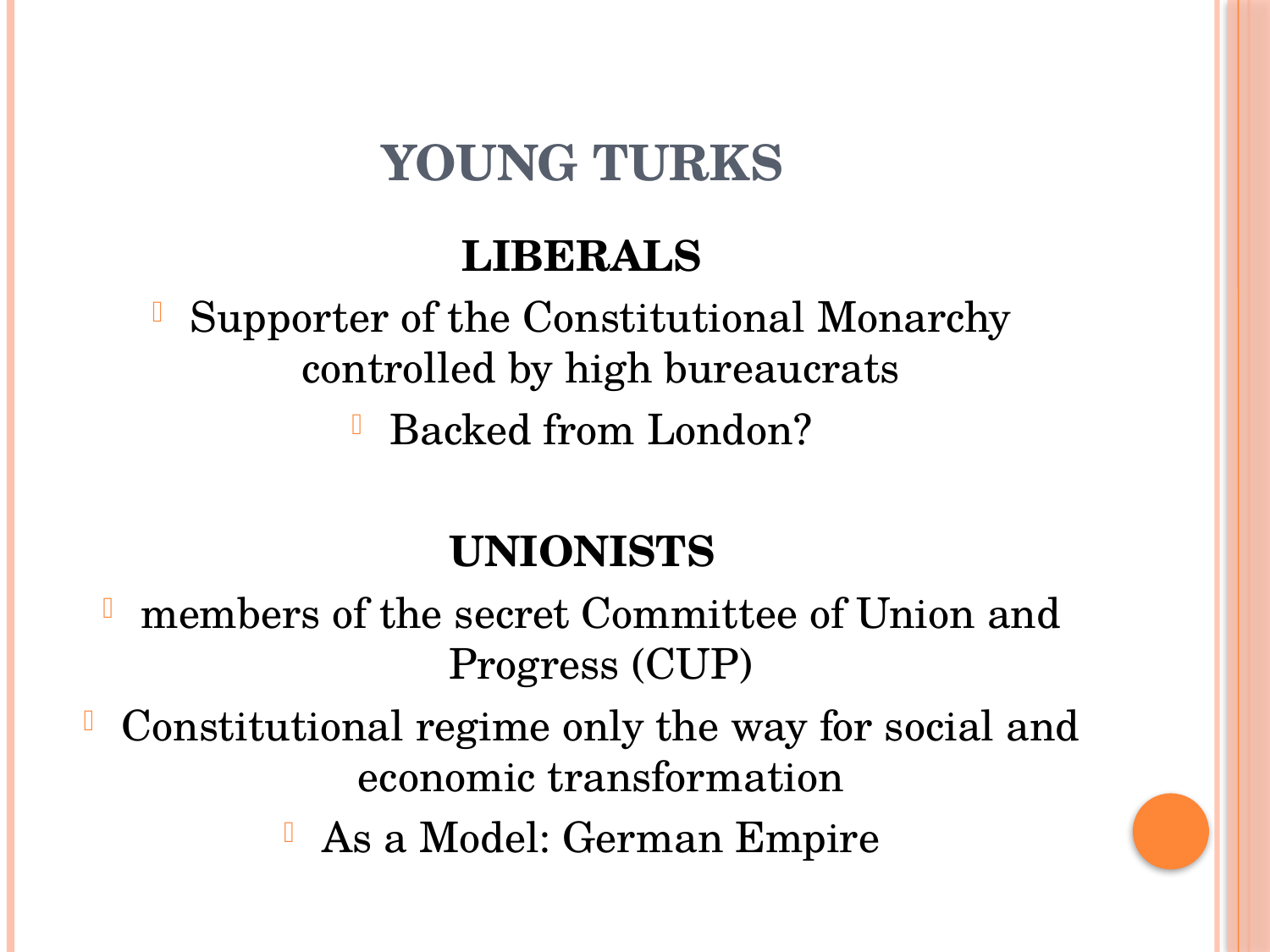

# YOUNG TURKS
LIBERALS
Supporter of the Constitutional Monarchy controlled by high bureaucrats
Backed from London?

UNIONISTS
members of the secret Committee of Union and Progress (CUP)
Constitutional regime only the way for social and economic transformation
As a Model: German Empire